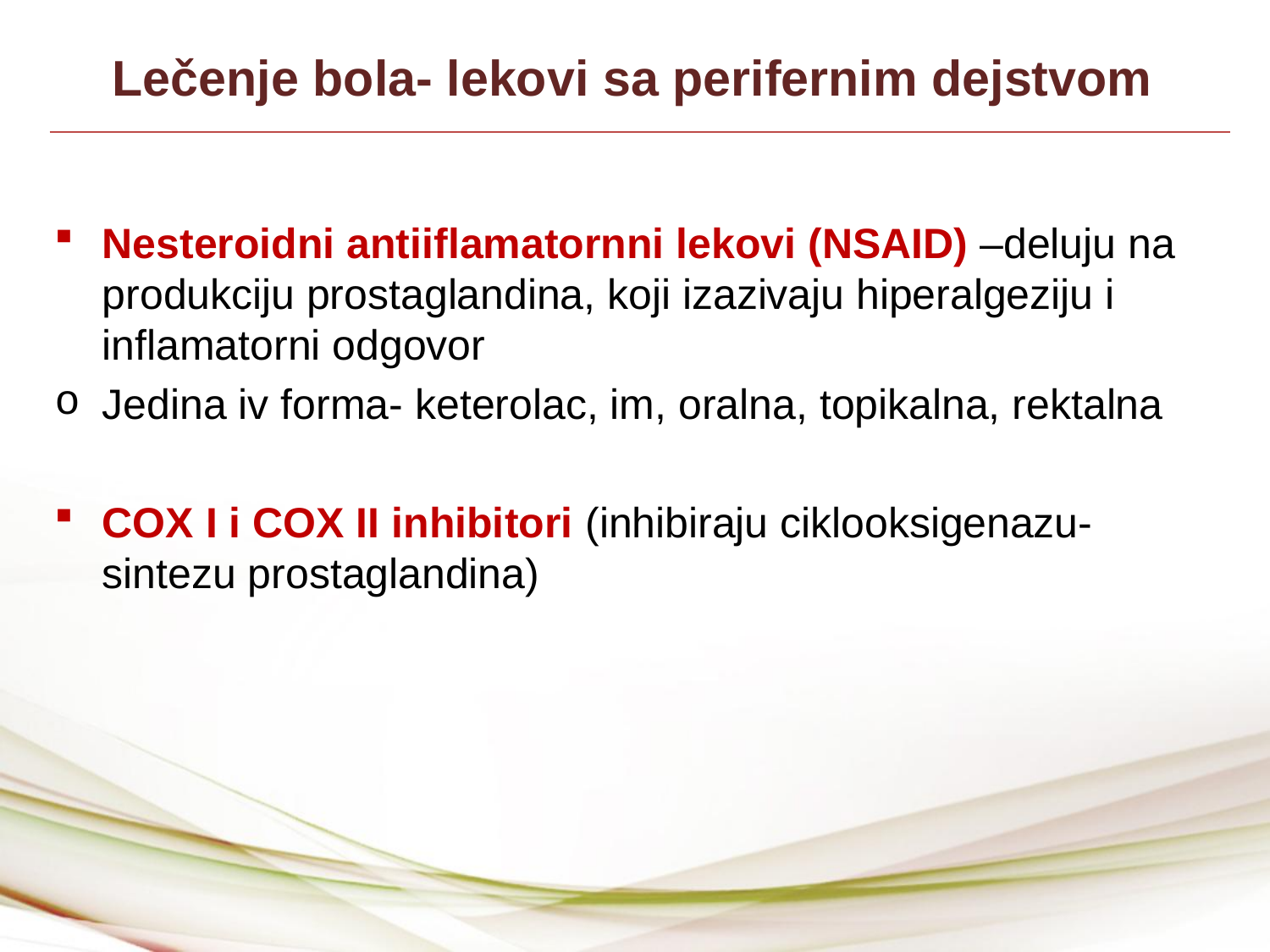

Lečenje bola- lekovi sa perifernim dejstvom

Nesteroidni antiiflamatornni lekovi (NSAID) –deluju na   produkciju prostaglandina, koji izazivaju hiperalgeziju i         inflamatorni odgovor
Jedina iv forma- keterolac, im, oralna, topikalna, rektalna

COX I i COX II inhibitori (inhibiraju ciklooksigenazu-          sintezu prostaglandina)